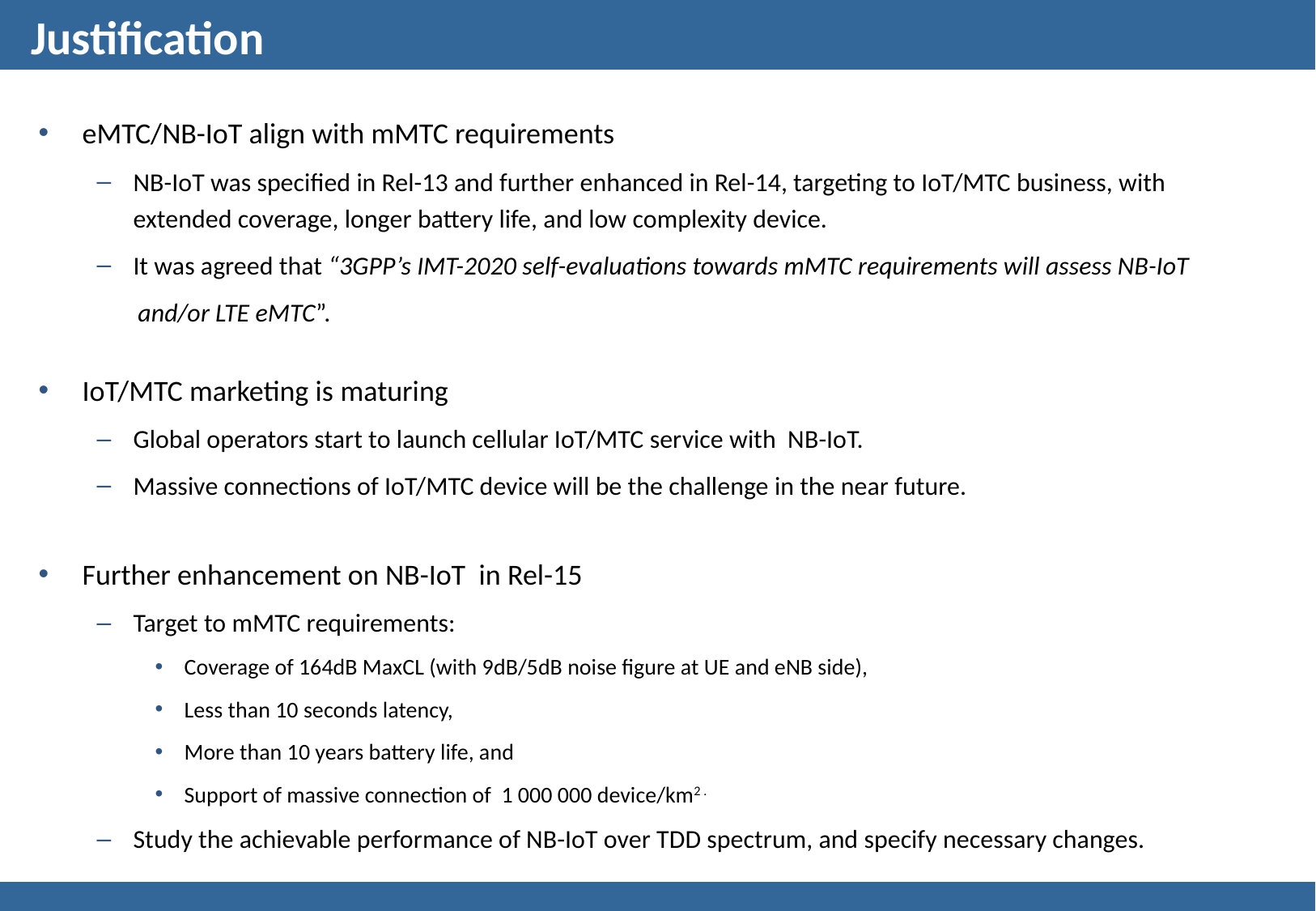

# Justification
eMTC/NB-IoT align with mMTC requirements
NB-IoT was specified in Rel-13 and further enhanced in Rel-14, targeting to IoT/MTC business, with        extended coverage, longer battery life, and low complexity device.
It was agreed that “3GPP’s IMT-2020 self-evaluations towards mMTC requirements will assess NB-IoT
       and/or LTE eMTC”.

IoT/MTC marketing is maturing
Global operators start to launch cellular IoT/MTC service with  NB-IoT.
Massive connections of IoT/MTC device will be the challenge in the near future.

Further enhancement on NB-IoT  in Rel-15
Target to mMTC requirements:
Coverage of 164dB MaxCL (with 9dB/5dB noise figure at UE and eNB side),
Less than 10 seconds latency,
More than 10 years battery life, and
Support of massive connection of  1 000 000 device/km2 .
Study the achievable performance of NB-IoT over TDD spectrum, and specify necessary changes.